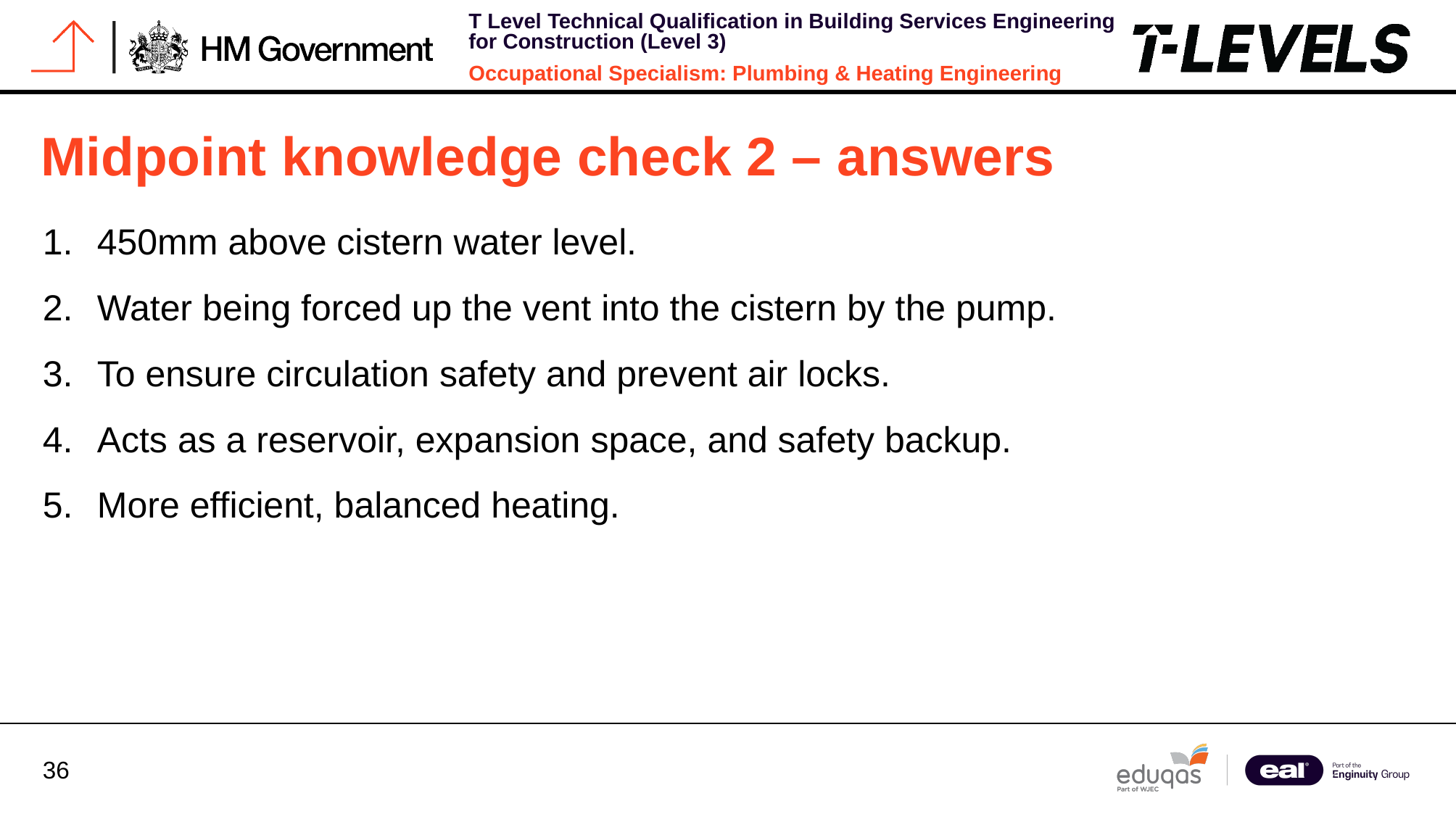

# Midpoint knowledge check 2 – answers
450mm above cistern water level.
Water being forced up the vent into the cistern by the pump.
To ensure circulation safety and prevent air locks.
Acts as a reservoir, expansion space, and safety backup.
More efficient, balanced heating.